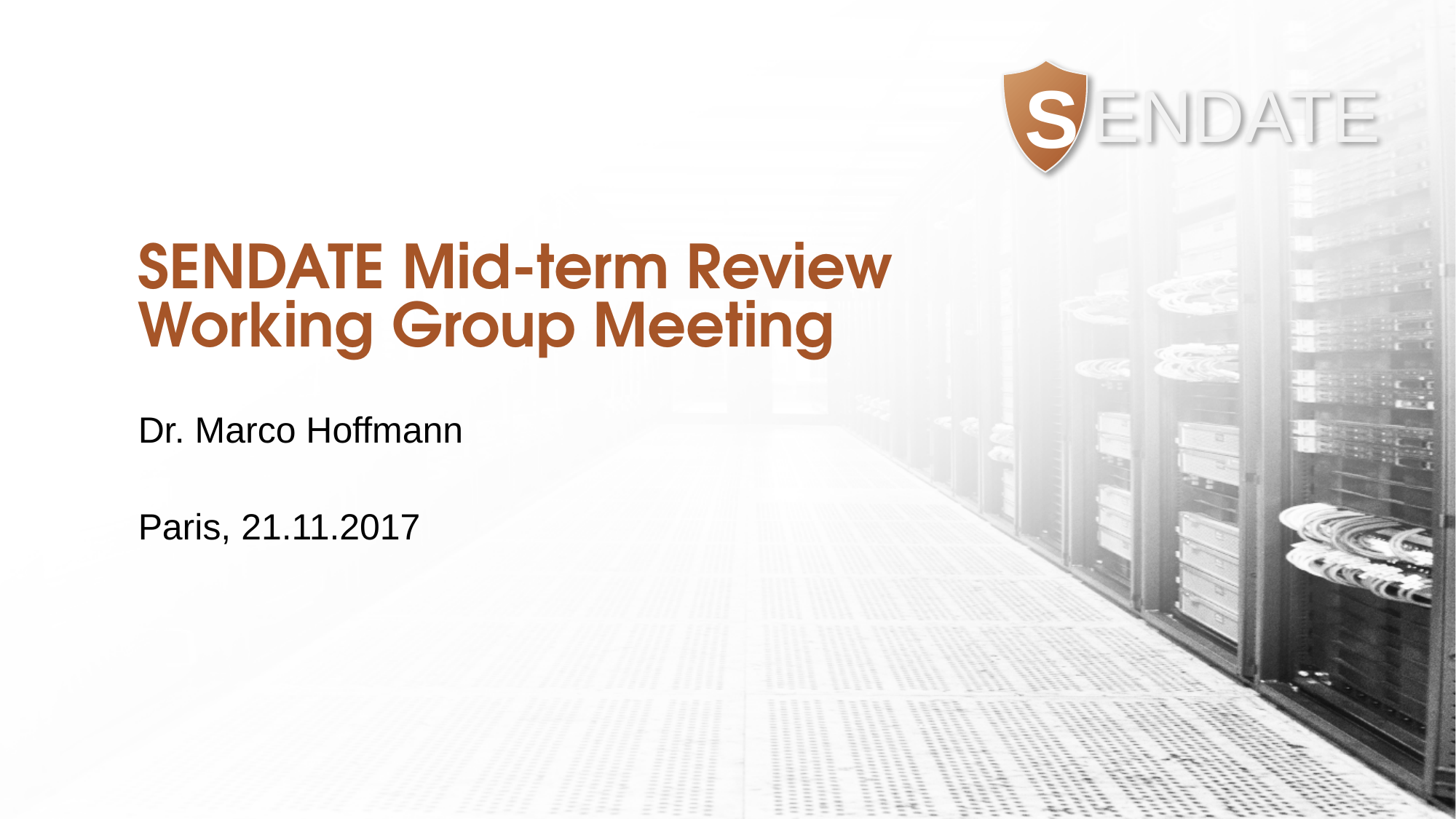

# SENDATE Mid-term Review Working Group Meeting
Dr. Marco Hoffmann

Paris, 21.11.2017